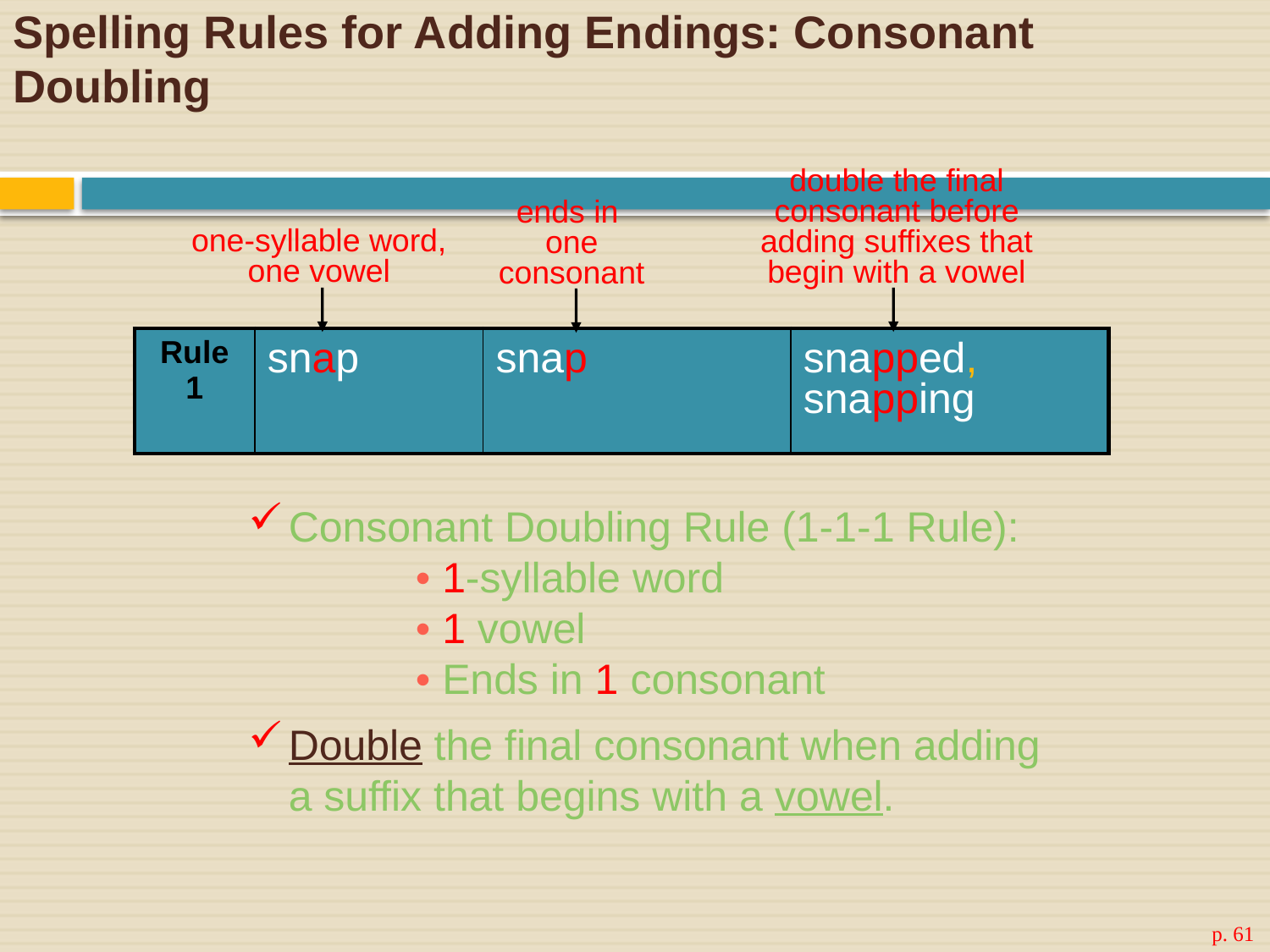

# Spelling Rules for Adding Endings: Consonant Doubling
double the final consonant before adding suffixes that begin with a vowel
ends in
one consonant
one-syllable word,
one vowel

| Rule 1 | snap | snap | snapped, snapping |
| --- | --- | --- | --- |
Consonant Doubling Rule (1-1-1 Rule):
		• 1-syllable word
		• 1 vowel
		• Ends in 1 consonant
Double the final consonant when adding a suffix that begins with a vowel.
p. 61